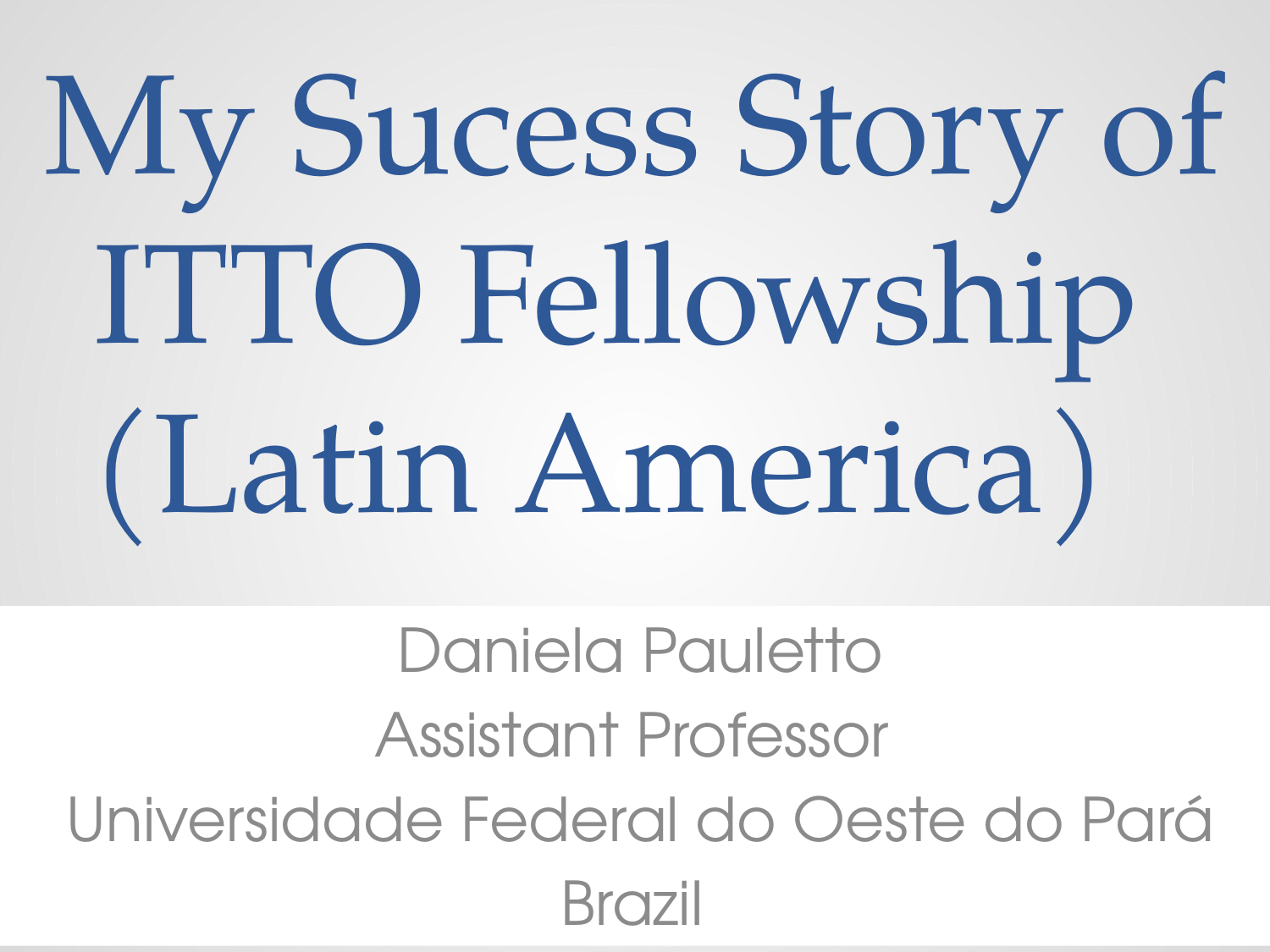

# My Sucess Story of ITTO Fellowship (Latin America)
Daniela Pauletto
Assistant Professor
Universidade Federal do Oeste do Pará
Brazil